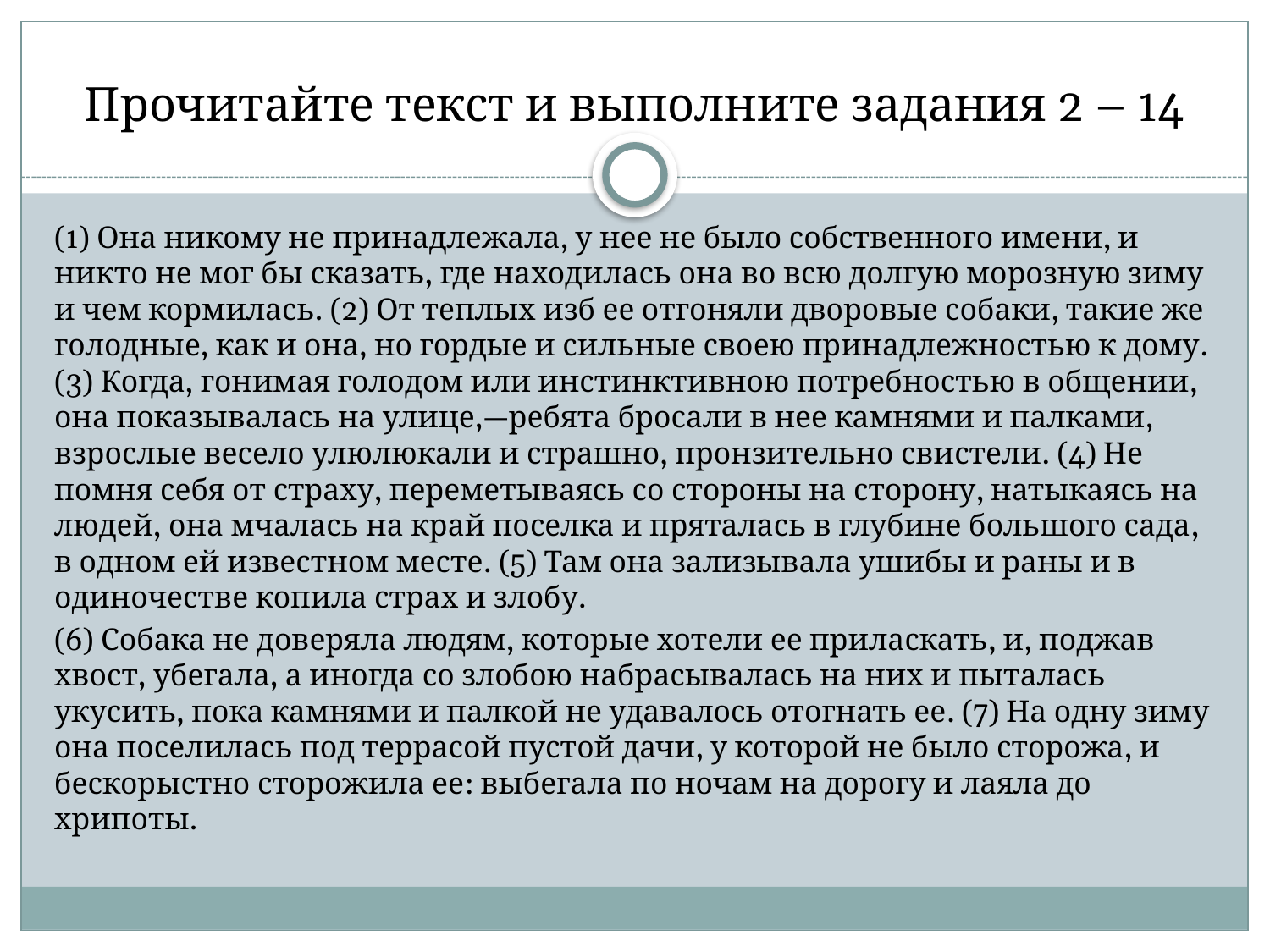

# Прочитайте текст и выполните задания 2 – 14
(1) Она никому не принадлежала, у нее не было соб­ственного имени, и никто не мог бы сказать, где находи­лась она во всю долгую морозную зиму и чем кормилась. (2) От теплых изб ее отгоняли дворовые собаки, такие же голодные, как и она, но гордые и сильные своею принад­лежностью к дому. (3) Когда, гонимая голодом или ин­стинктивною потребностью в общении, она показыва­лась на улице,—ребята бросали в нее камнями и палками, взрослые весело улюлюкали и страшно, пронзительно свистели. (4) Не помня себя от страху, переметываясь со стороны на сторону, натыкаясь на людей, она мчалась на край поселка и пряталась в глубине большого сада, в одном ей известном месте. (5) Там она зализывала уши­бы и раны и в одиночестве копила страх и злобу.
(6) Собака не доверяла людям, которые хотели ее приласкать, и, поджав хвост, убегала, а иногда со зло­бою набрасывалась на них и пыталась укусить, пока камнями и палкой не удавалось отогнать ее. (7) На одну зиму она поселилась под террасой пустой дачи, у кото­рой не было сторожа, и бескорыстно сторожила ее: вы­бегала по ночам на дорогу и лаяла до хрипоты.